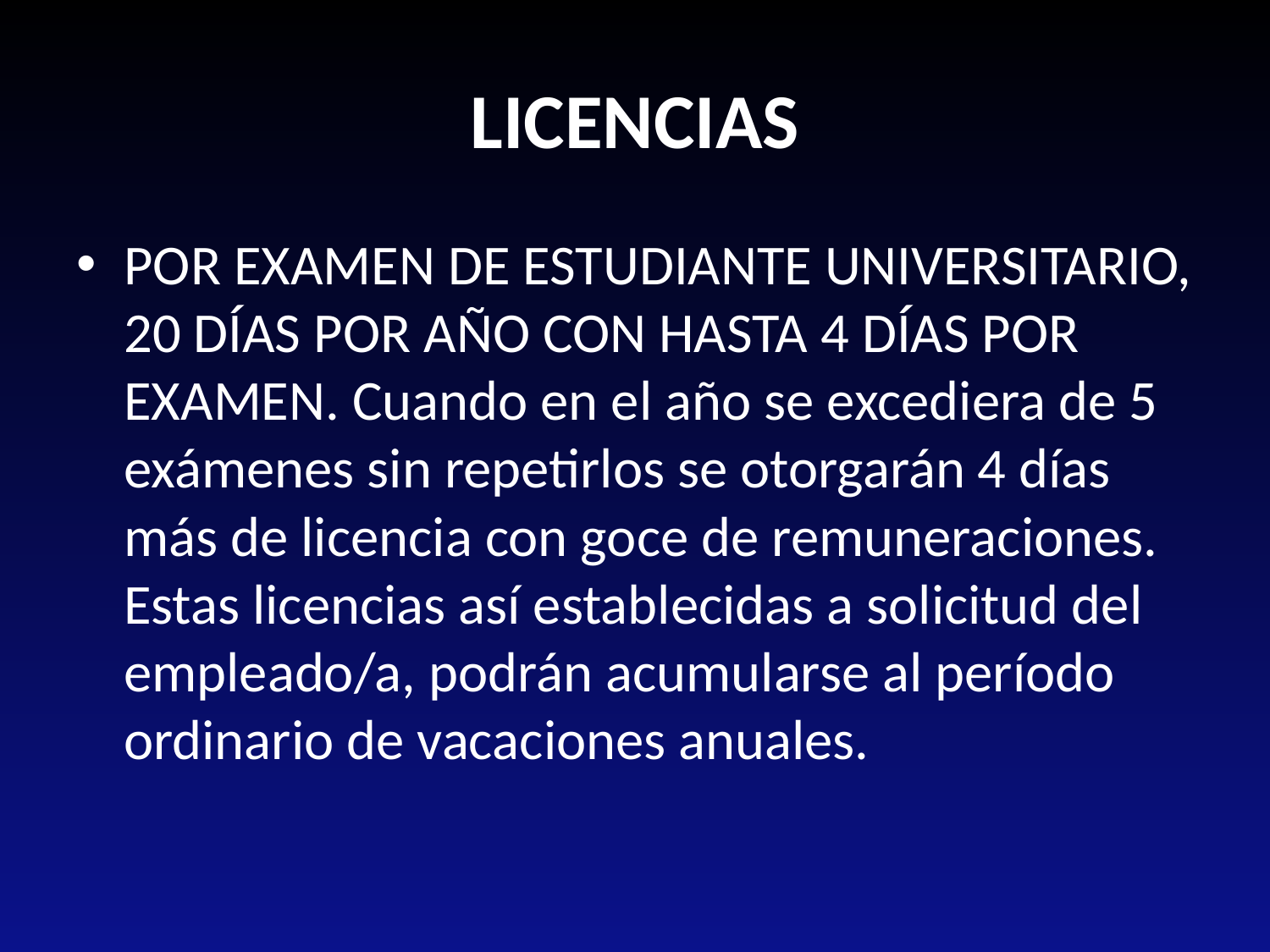

# LICENCIAS
POR EXAMEN DE ESTUDIANTE UNIVERSITARIO, 20 DÍAS POR AÑO CON HASTA 4 DÍAS POR EXAMEN. Cuando en el año se excediera de 5 exámenes sin repetirlos se otorgarán 4 días más de licencia con goce de remuneraciones. Estas licencias así establecidas a solicitud del empleado/a, podrán acumularse al período ordinario de vacaciones anuales.